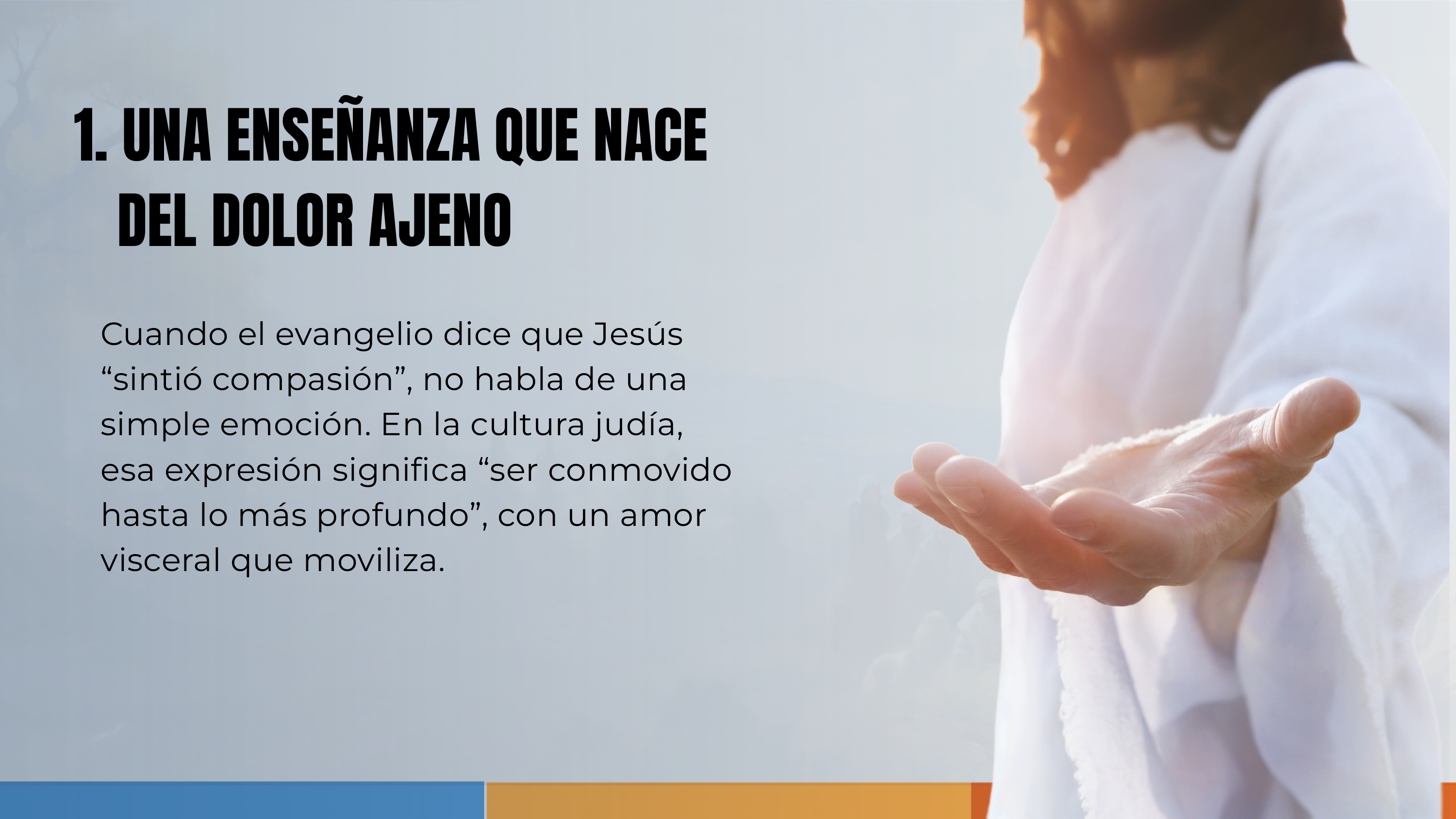

1. UNA ENSEÑANZA QUE NACE
   DEL DOLOR AJENO
Cuando el evangelio dice que Jesús “sintió compasión”, no habla de una simple emoción. En la cultura judía, esa expresión significa “ser conmovido hasta lo más profundo”, con un amor visceral que moviliza.